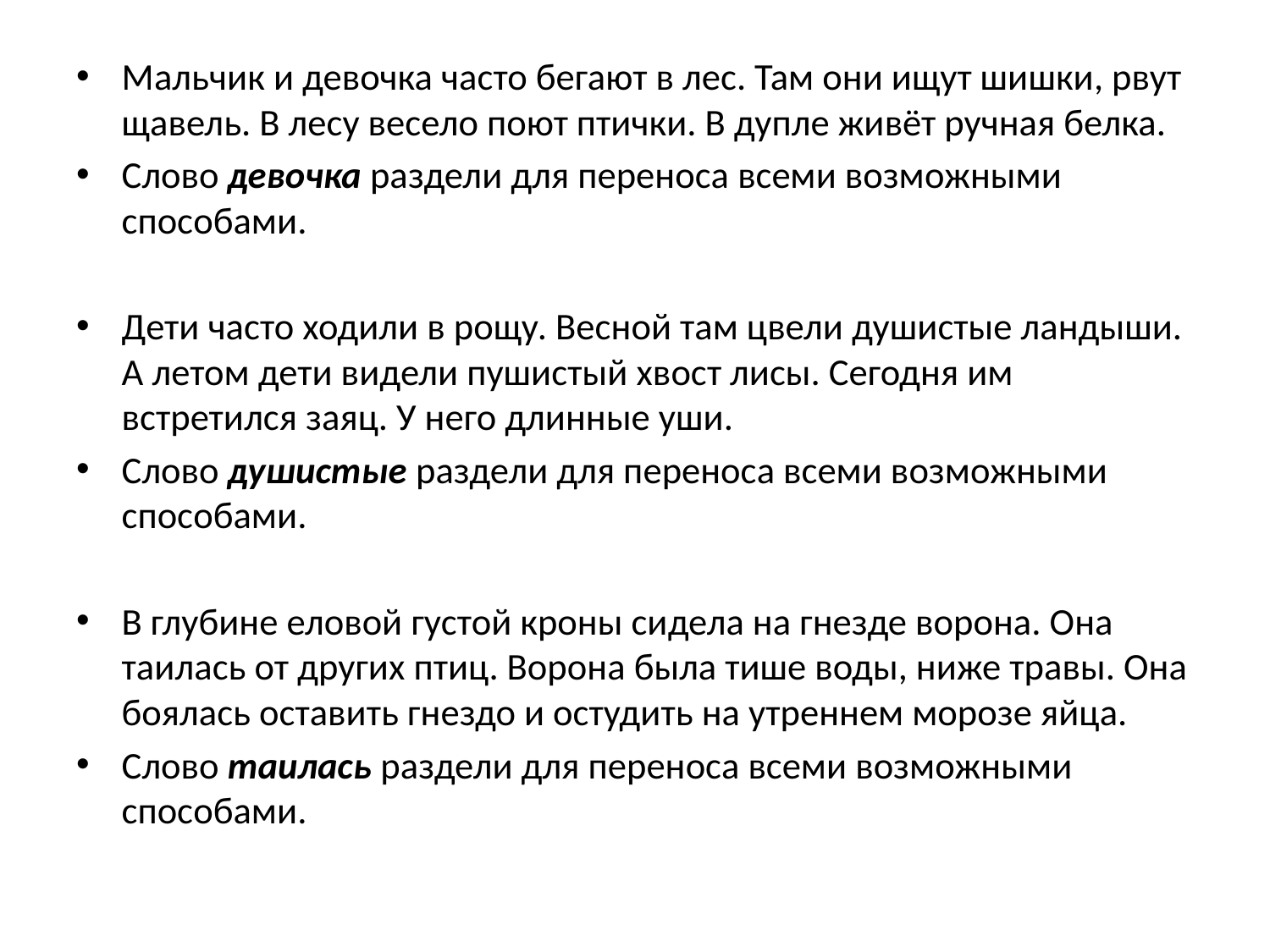

Мальчик и девочка часто бегают в лес. Там они ищут шишки, рвут щавель. В лесу весело поют птички. В дупле живёт ручная белка.
Слово девочка раздели для переноса всеми возможными способами.

Дети часто ходили в рощу. Весной там цвели душистые ландыши. А летом дети видели пушистый хвост лисы. Сегодня им встретился заяц. У него длинные уши.
Слово душистые раздели для переноса всеми возможными способами.

В глубине еловой густой кроны сидела на гнезде ворона. Она таилась от других птиц. Ворона была тише воды, ниже травы. Она боялась оставить гнездо и остудить на утреннем морозе яйца.
Слово таилась раздели для переноса всеми возможными способами.